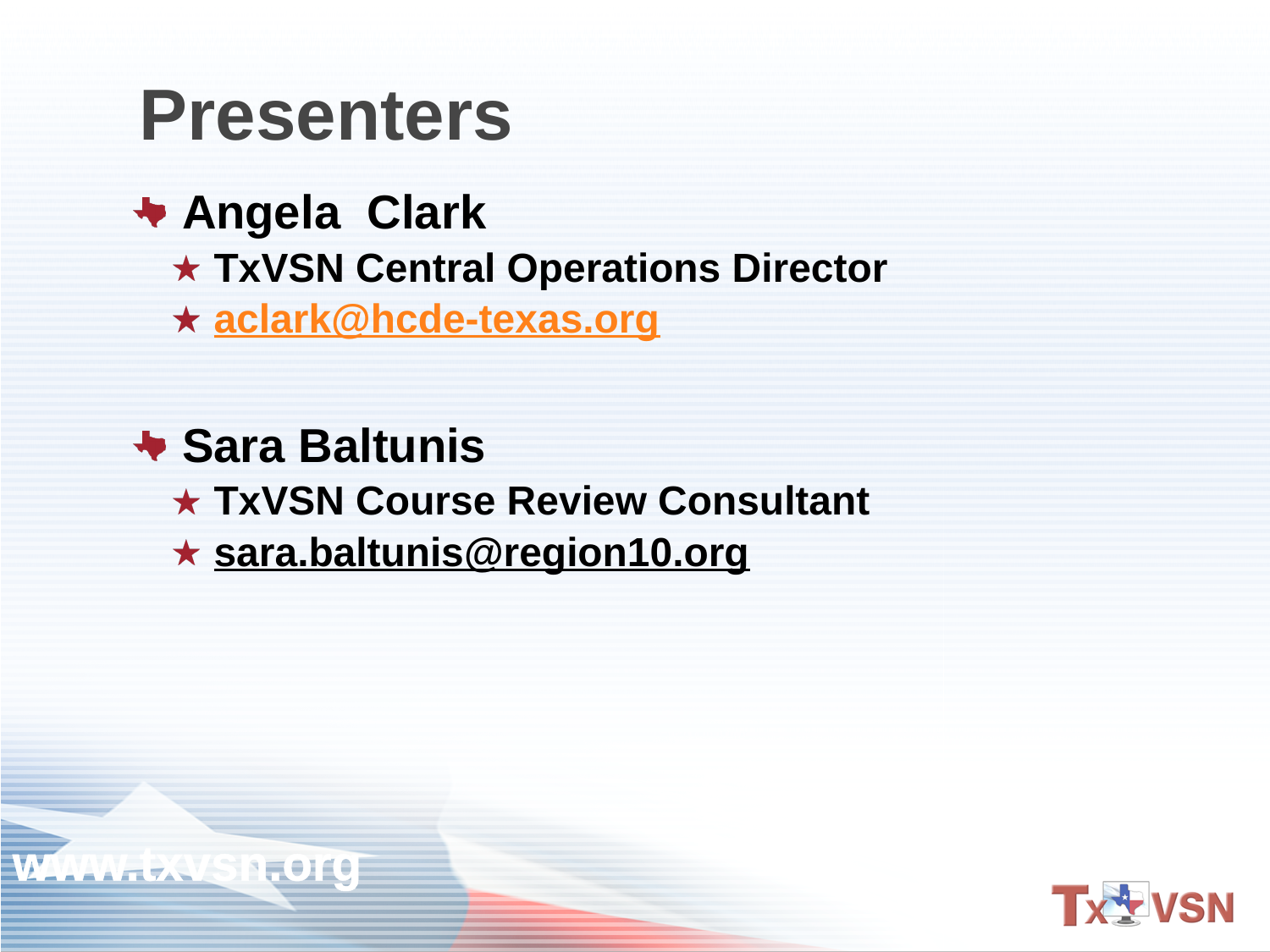

# Presenters
Angela  Clark
TxVSN Central Operations Director
aclark@hcde-texas.org

Sara Baltunis
TxVSN Course Review Consultant
sara.baltunis@region10.org

www.txvsn.org